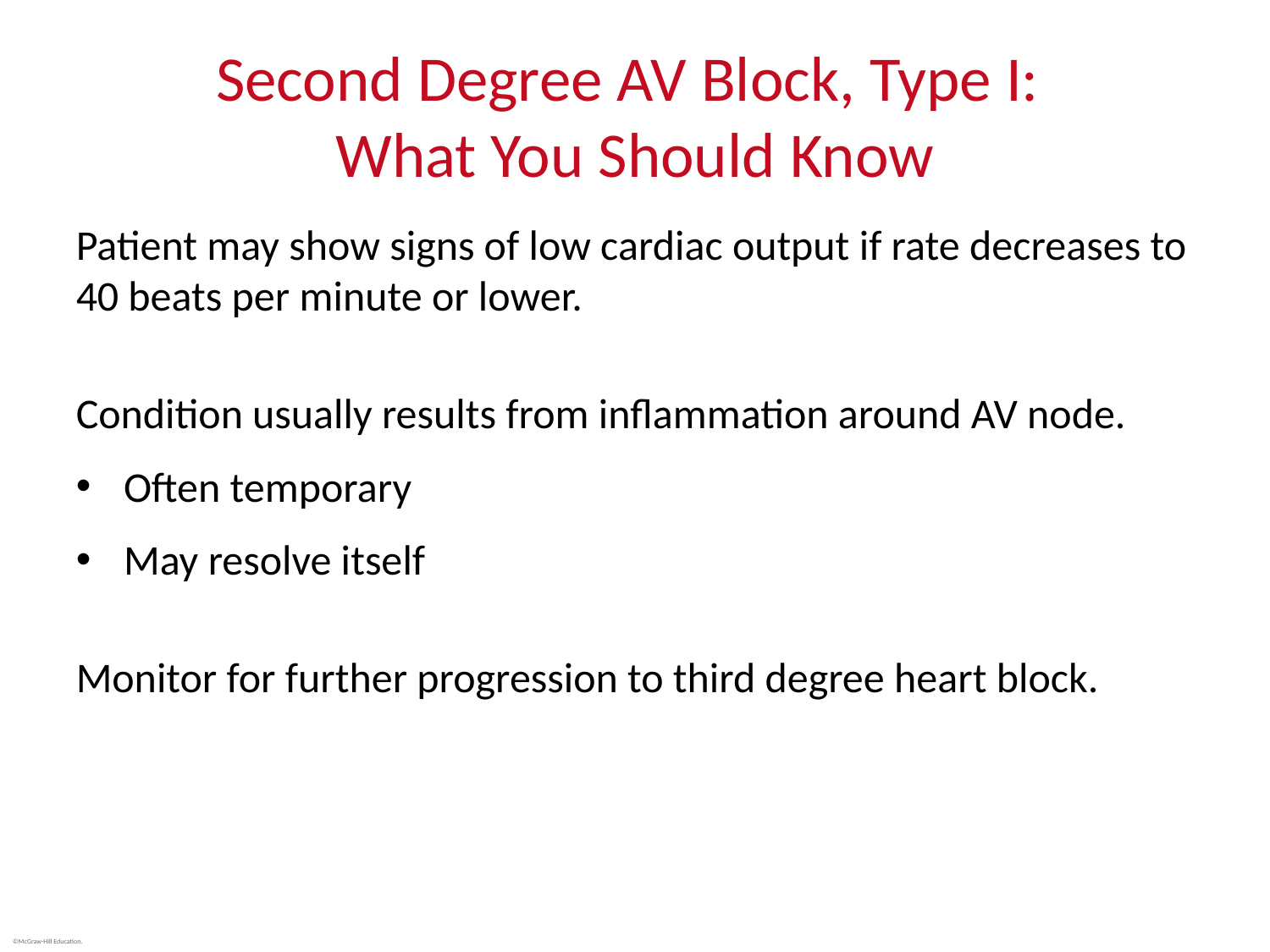

# Second Degree AV Block, Type I: What You Should Know
Patient may show signs of low cardiac output if rate decreases to 40 beats per minute or lower.
Condition usually results from inflammation around AV node.
Often temporary
May resolve itself
Monitor for further progression to third degree heart block.